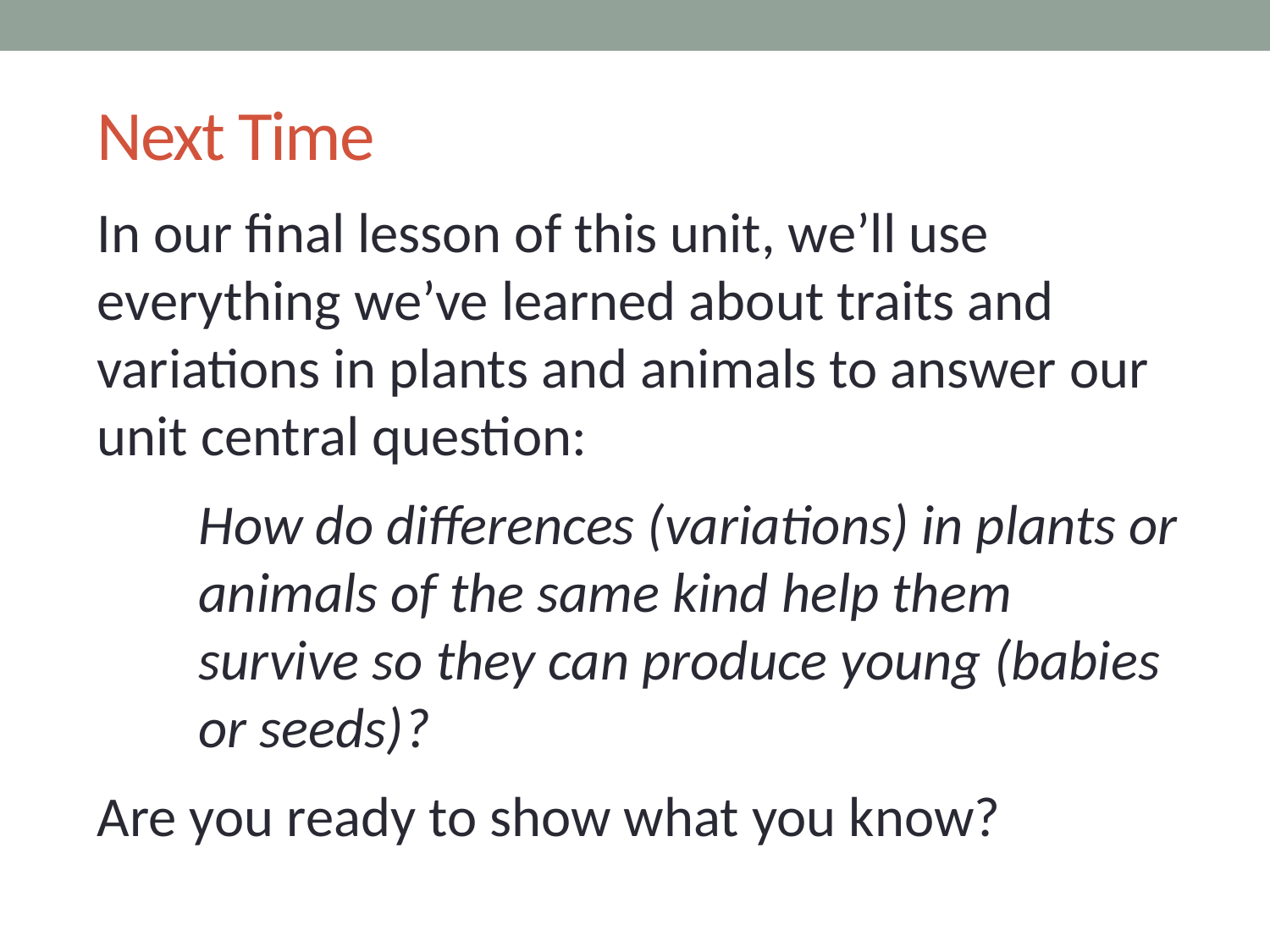

# Next Time
In our final lesson of this unit, we’ll use everything we’ve learned about traits and variations in plants and animals to answer our unit central question:
How do differences (variations) in plants or animals of the same kind help them survive so they can produce young (babies or seeds)?
Are you ready to show what you know?